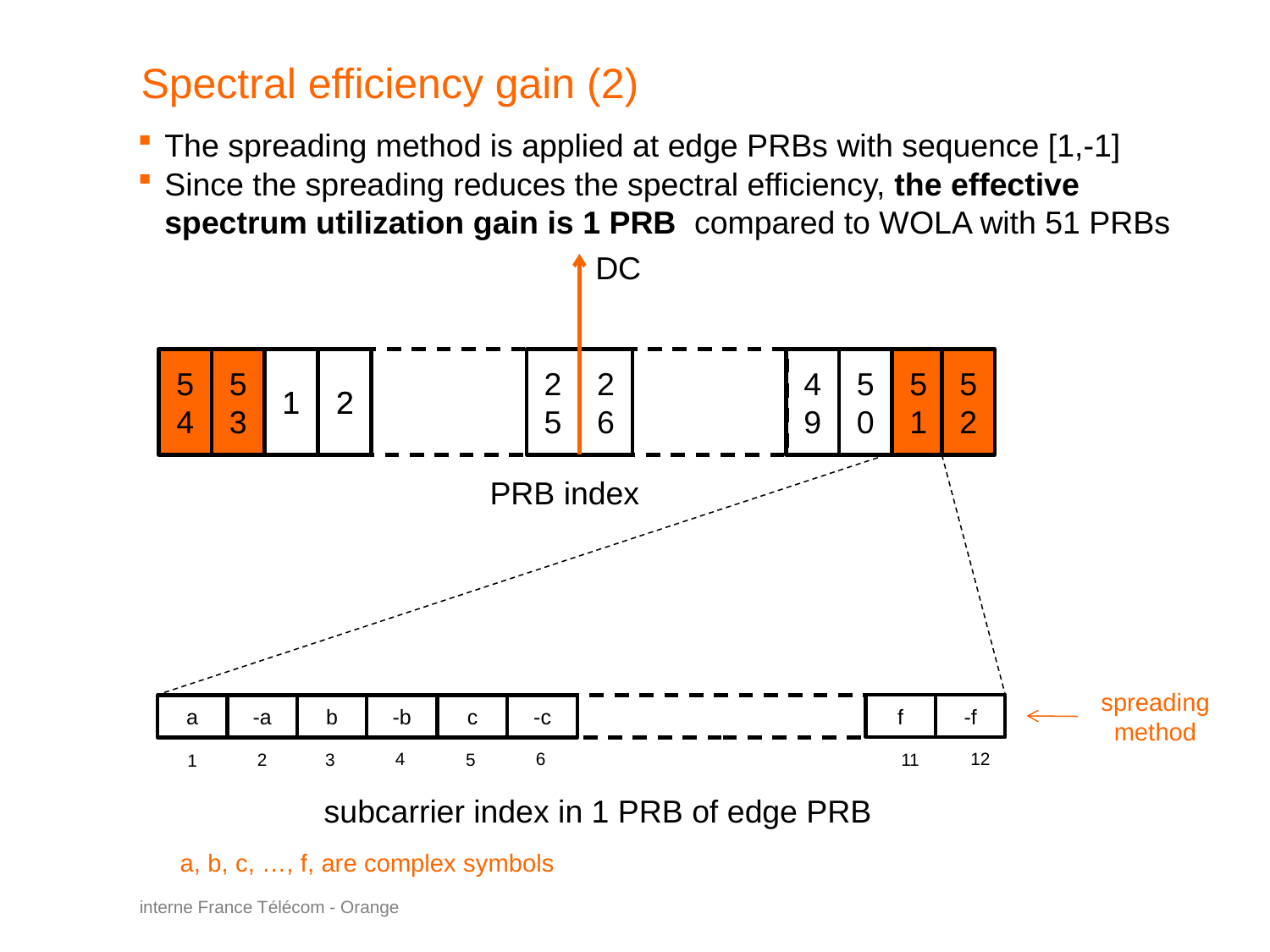

# Spectral efficiency gain (2)
The spreading method is applied at edge PRBs with sequence [1,-1]
Since the spreading reduces the spectral efficiency, the effective spectrum utilization gain is 1 PRB  compared to WOLA with 51 PRBs

DC
54
53
1
1
2
2

25
26

49
50
51
52
PRB index
spreading
method
f
-f
a
-a
b
-b
c
-c

12
4
6
11
3
2
5
1
subcarrier index in 1 PRB of edge PRB
a, b, c, …, f, are complex symbols